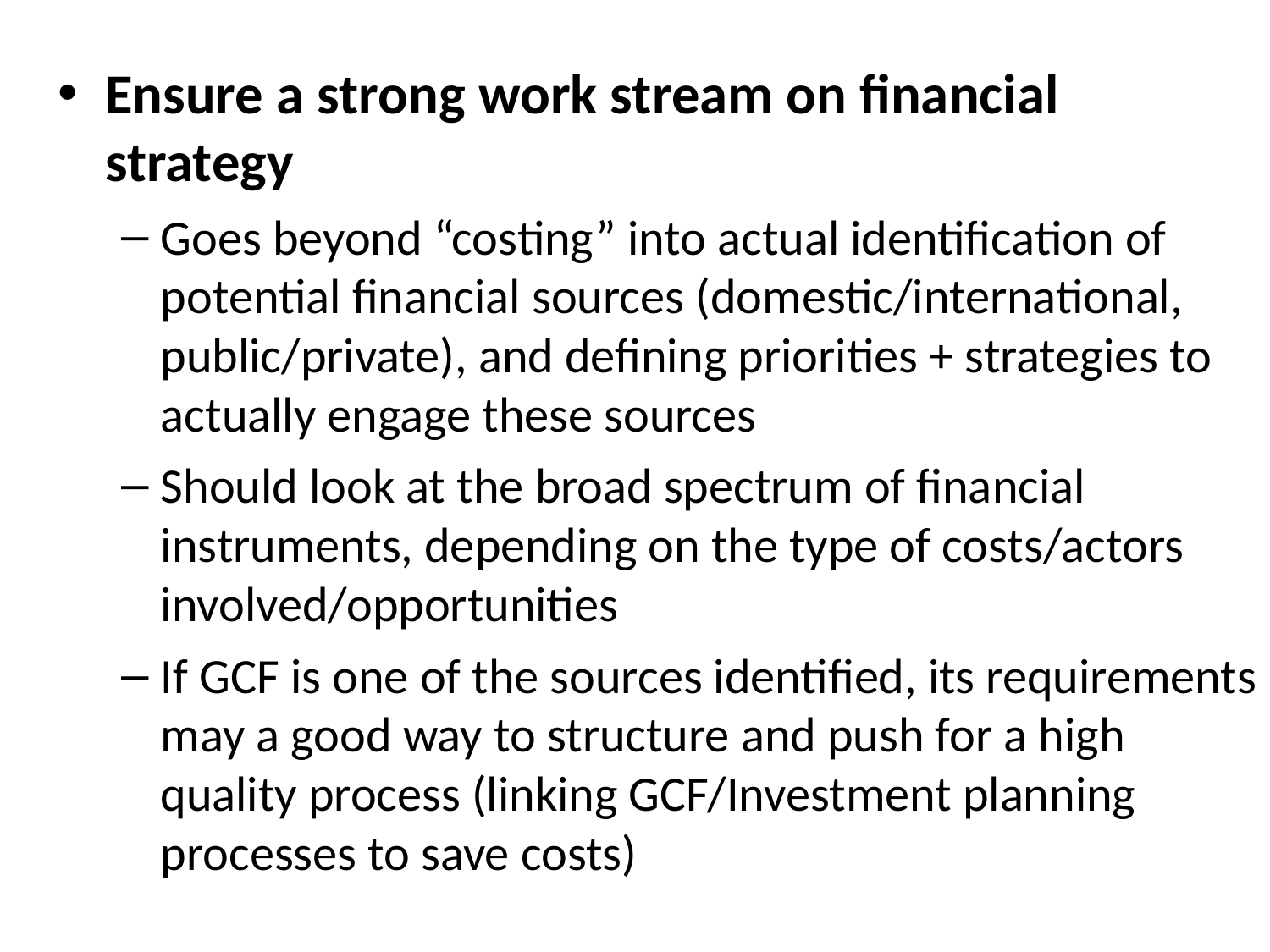

Ensure a strong work stream on financial strategy
Goes beyond “costing” into actual identification of potential financial sources (domestic/international, public/private), and defining priorities + strategies to actually engage these sources
Should look at the broad spectrum of financial instruments, depending on the type of costs/actors involved/opportunities
If GCF is one of the sources identified, its requirements may a good way to structure and push for a high quality process (linking GCF/Investment planning processes to save costs)